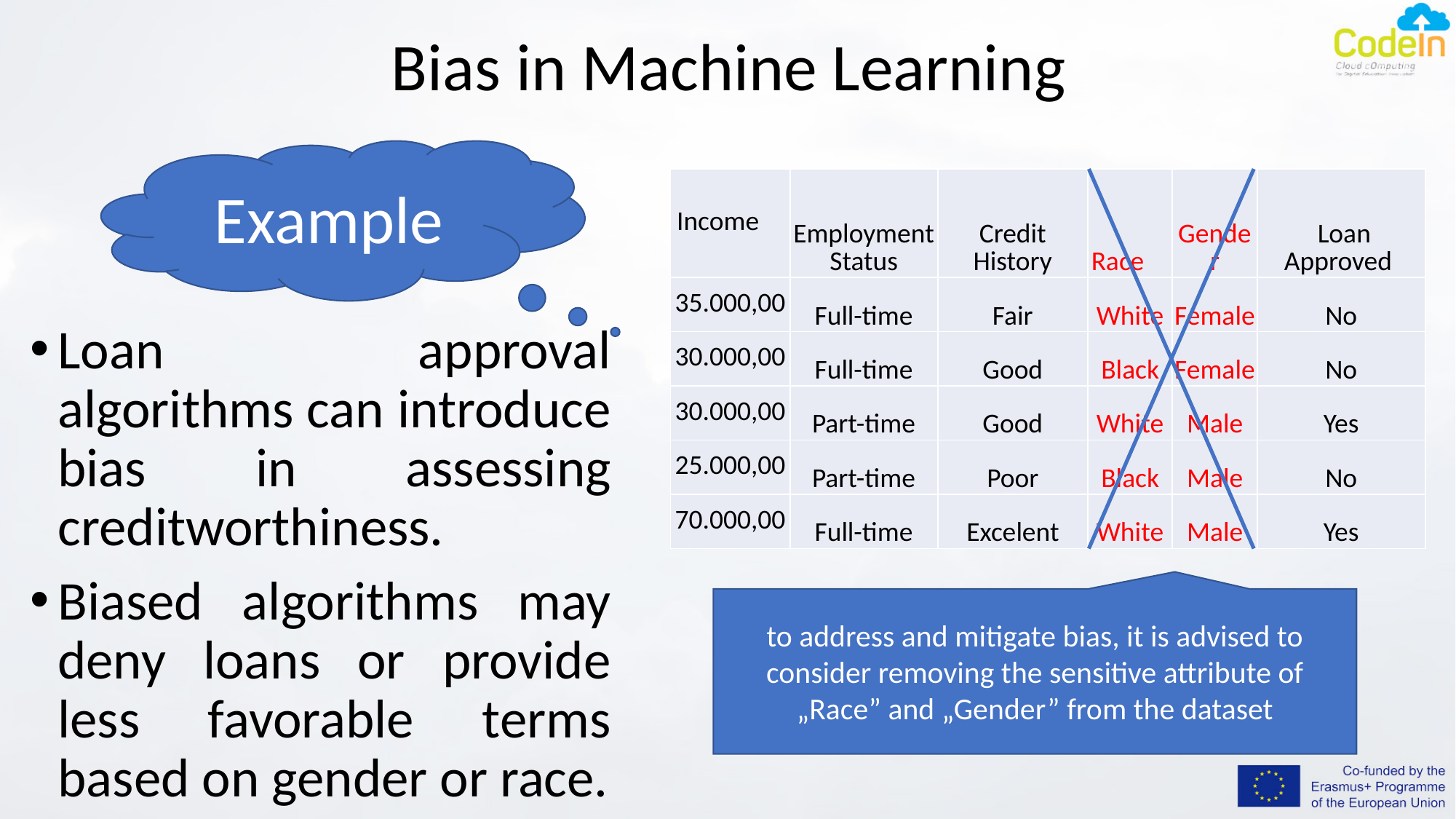

# Bias in Machine Learning
 Example
| Income | Employment Status | Credit History | Race | Gender | Loan Approved |
| --- | --- | --- | --- | --- | --- |
| 35.000,00 | Full-time | Fair | White | Female | No |
| 30.000,00 | Full-time | Good | Black | Female | No |
| 30.000,00 | Part-time | Good | White | Male | Yes |
| 25.000,00 | Part-time | Poor | Black | Male | No |
| 70.000,00 | Full-time | Excelent | White | Male | Yes |
Loan approval algorithms can introduce bias in assessing creditworthiness.
Biased algorithms may deny loans or provide less favorable terms based on gender or race.
to address and mitigate bias, it is advised to consider removing the sensitive attribute of „Race” and „Gender” from the dataset